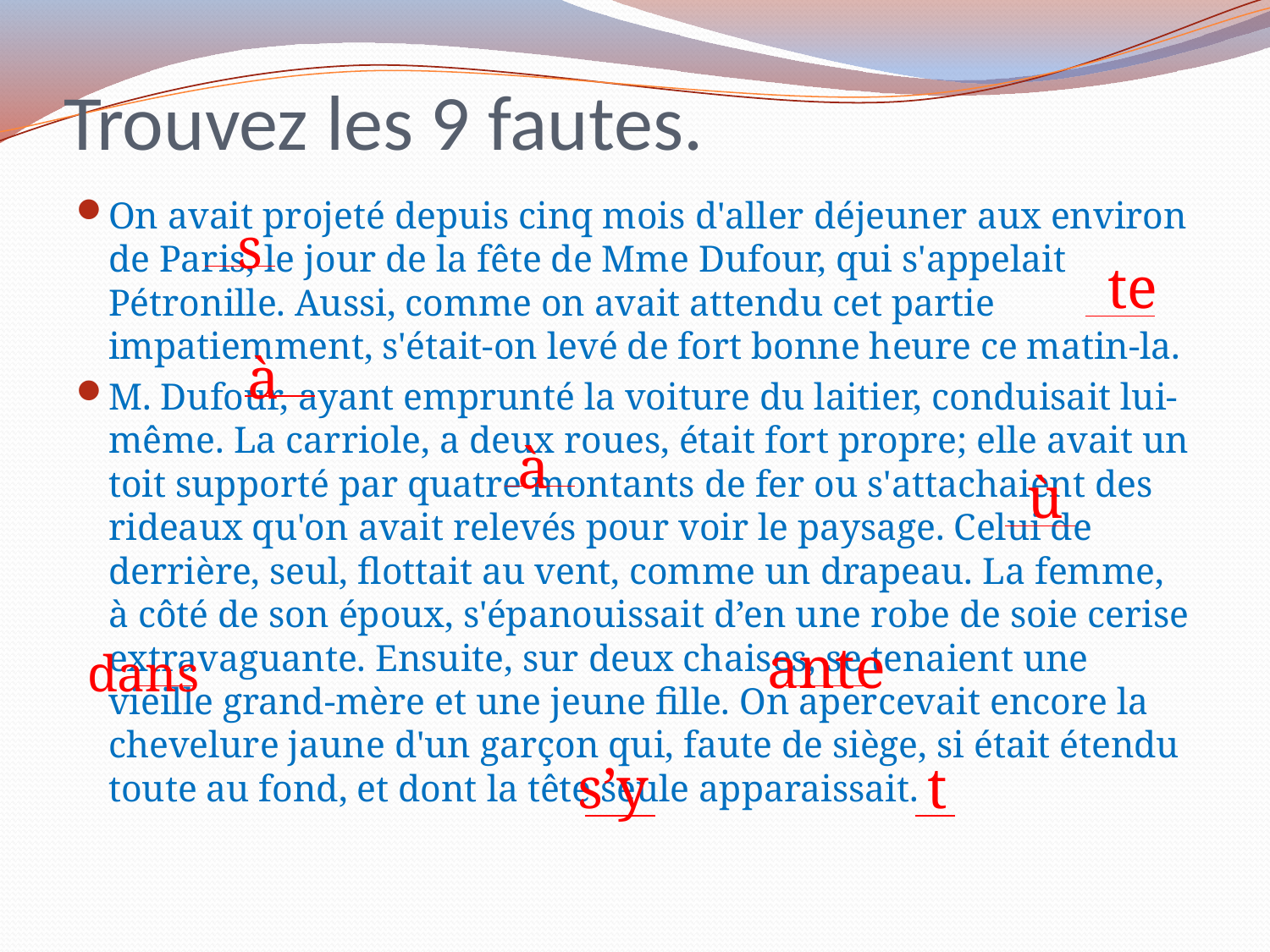

# Trouvez les 9 fautes.
On avait projeté depuis cinq mois d'aller déjeuner aux environ de Paris, le jour de la fête de Mme Dufour, qui s'appelait Pétronille. Aussi, comme on avait attendu cet partie impatiemment, s'était-on levé de fort bonne heure ce matin-la.
M. Dufour, ayant emprunté la voiture du laitier, conduisait lui-même. La carriole, a deux roues, était fort propre; elle avait un toit supporté par quatre montants de fer ou s'attachaient des rideaux qu'on avait relevés pour voir le paysage. Celui de derrière, seul, flottait au vent, comme un drapeau. La femme, à côté de son époux, s'épanouissait d’en une robe de soie cerise extravaguante. Ensuite, sur deux chaises, se tenaient une vieille grand-mère et une jeune fille. On apercevait encore la chevelure jaune d'un garçon qui, faute de siège, si était étendu toute au fond, et dont la tête seule apparaissait.

s
te
à
à
ù
ante
dans
s’y
t